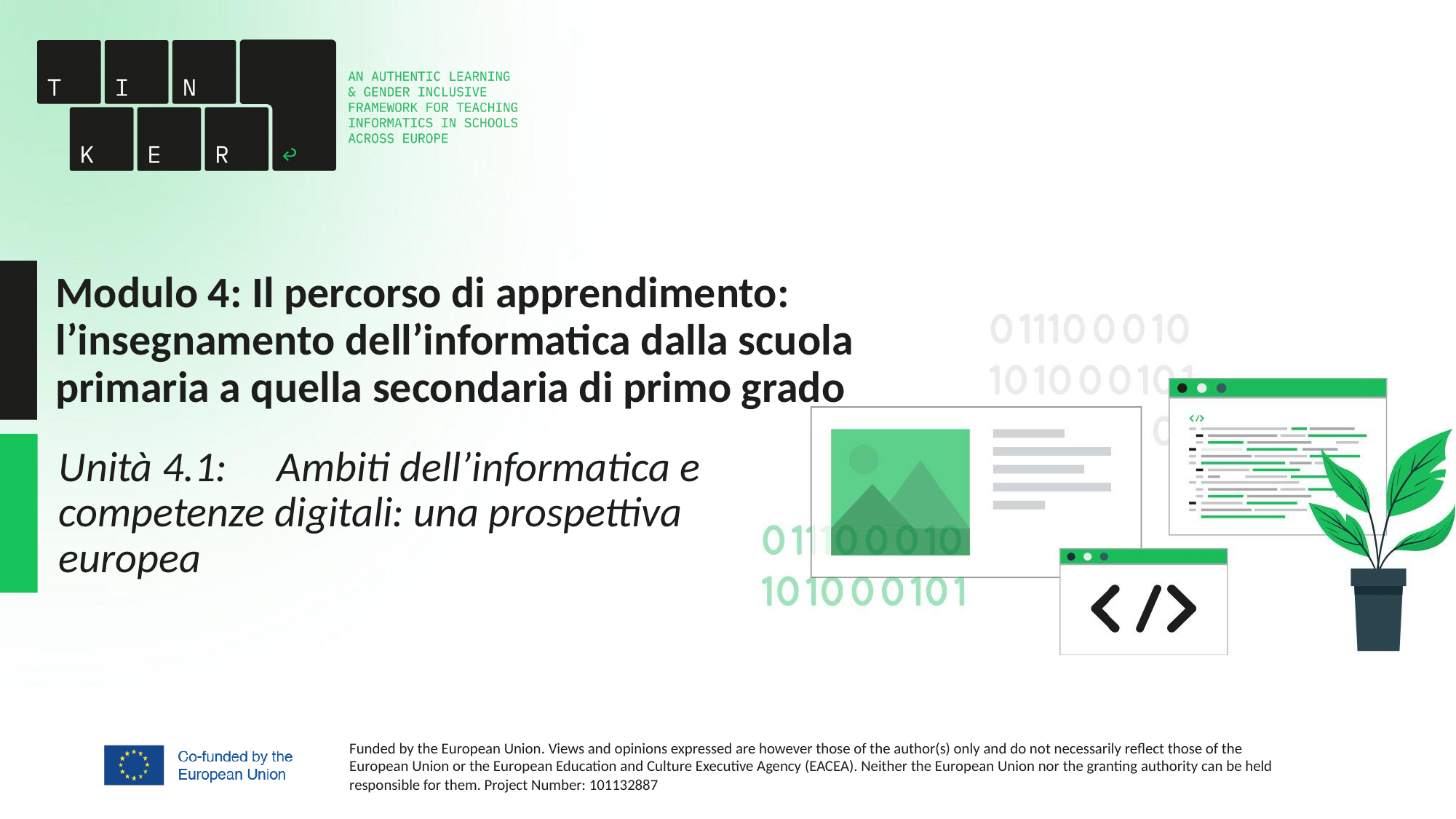

# Modulo 4: Il percorso di apprendimento: l’insegnamento dell’informatica dalla scuola primaria a quella secondaria di primo grado
Unità 4.1:	Ambiti dell’informatica e competenze digitali: una prospettiva europea